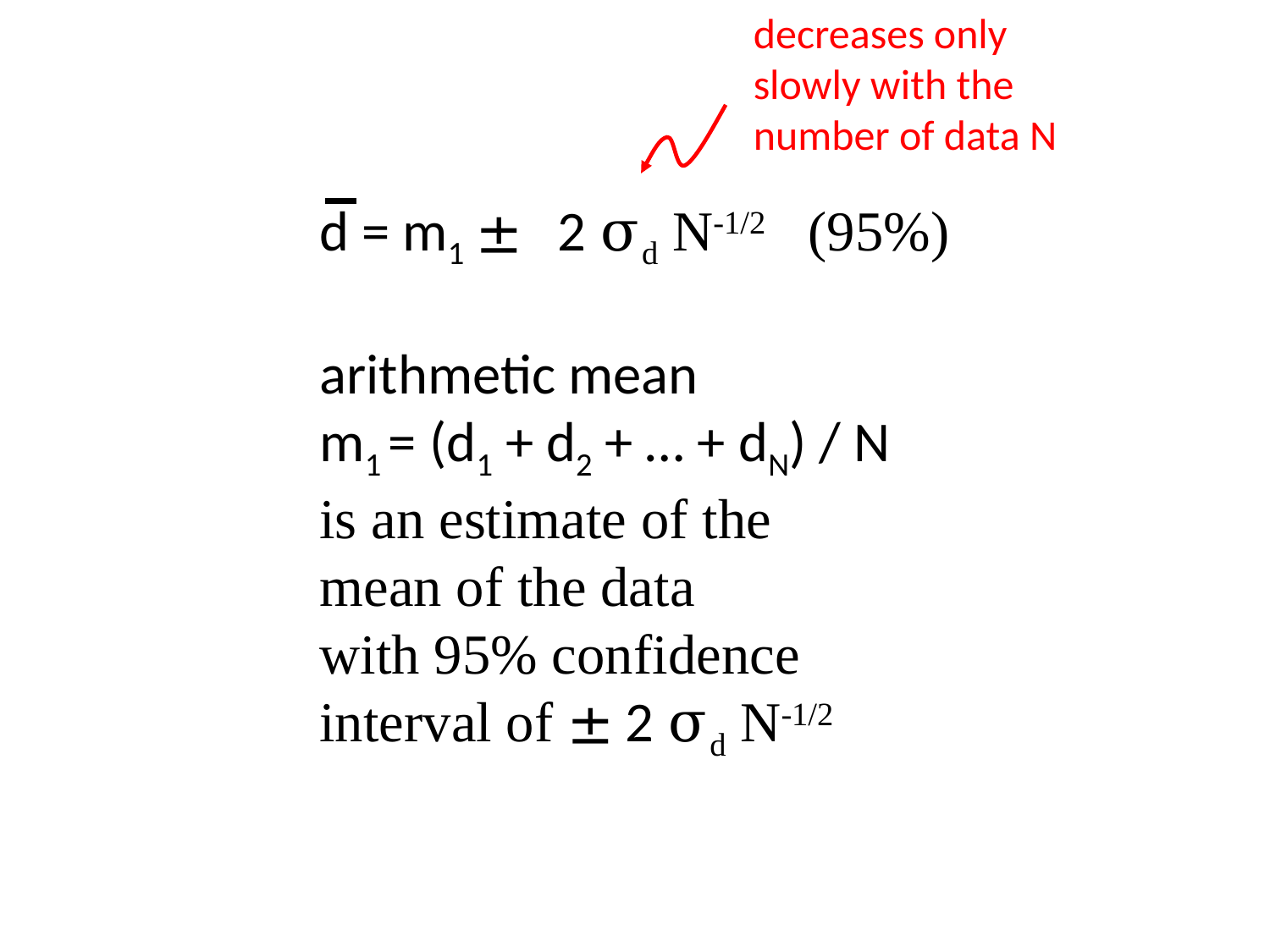

decreases only slowly with the number of data N

d = m1 ±  2 σd N-1/2   (95%)
arithmetic mean
m1 = (d1 + d2 + … + dN) / N
is an estimate of the
mean of the data
with 95% confidence interval of ± 2 σd N-1/2